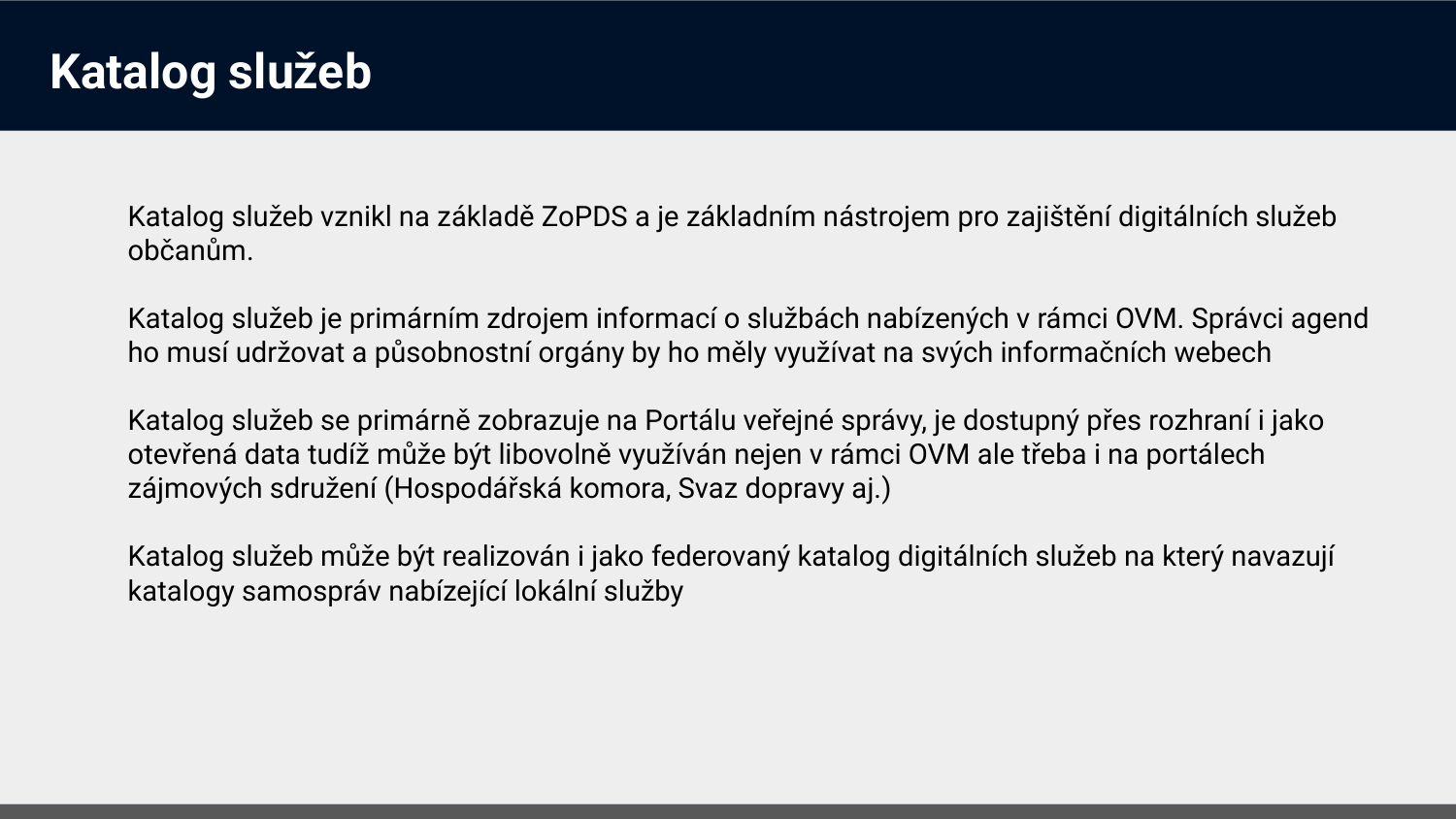

# Katalog služeb
Katalog služeb vznikl na základě ZoPDS a je základním nástrojem pro zajištění digitálních služeb občanům.

Katalog služeb je primárním zdrojem informací o službách nabízených v rámci OVM. Správci agend ho musí udržovat a působnostní orgány by ho měly využívat na svých informačních webech

Katalog služeb se primárně zobrazuje na Portálu veřejné správy, je dostupný přes rozhraní i jako otevřená data tudíž může být libovolně využíván nejen v rámci OVM ale třeba i na portálech zájmových sdružení (Hospodářská komora, Svaz dopravy aj.)

Katalog služeb může být realizován i jako federovaný katalog digitálních služeb na který navazují katalogy samospráv nabízející lokální služby